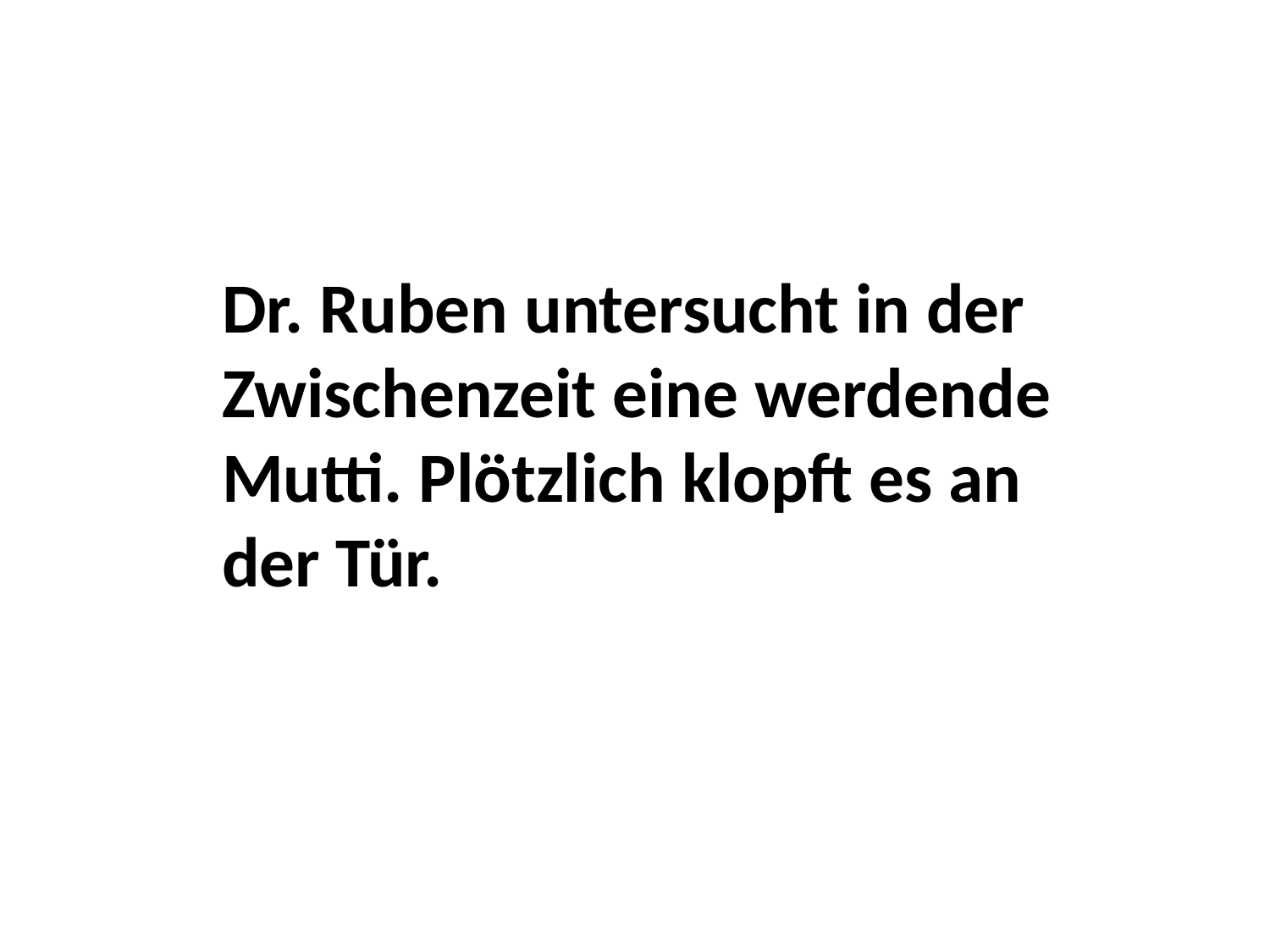

Dr. Ruben untersucht in der
Zwischenzeit eine werdende
Mutti. Plötzlich klopft es an
der Tür.